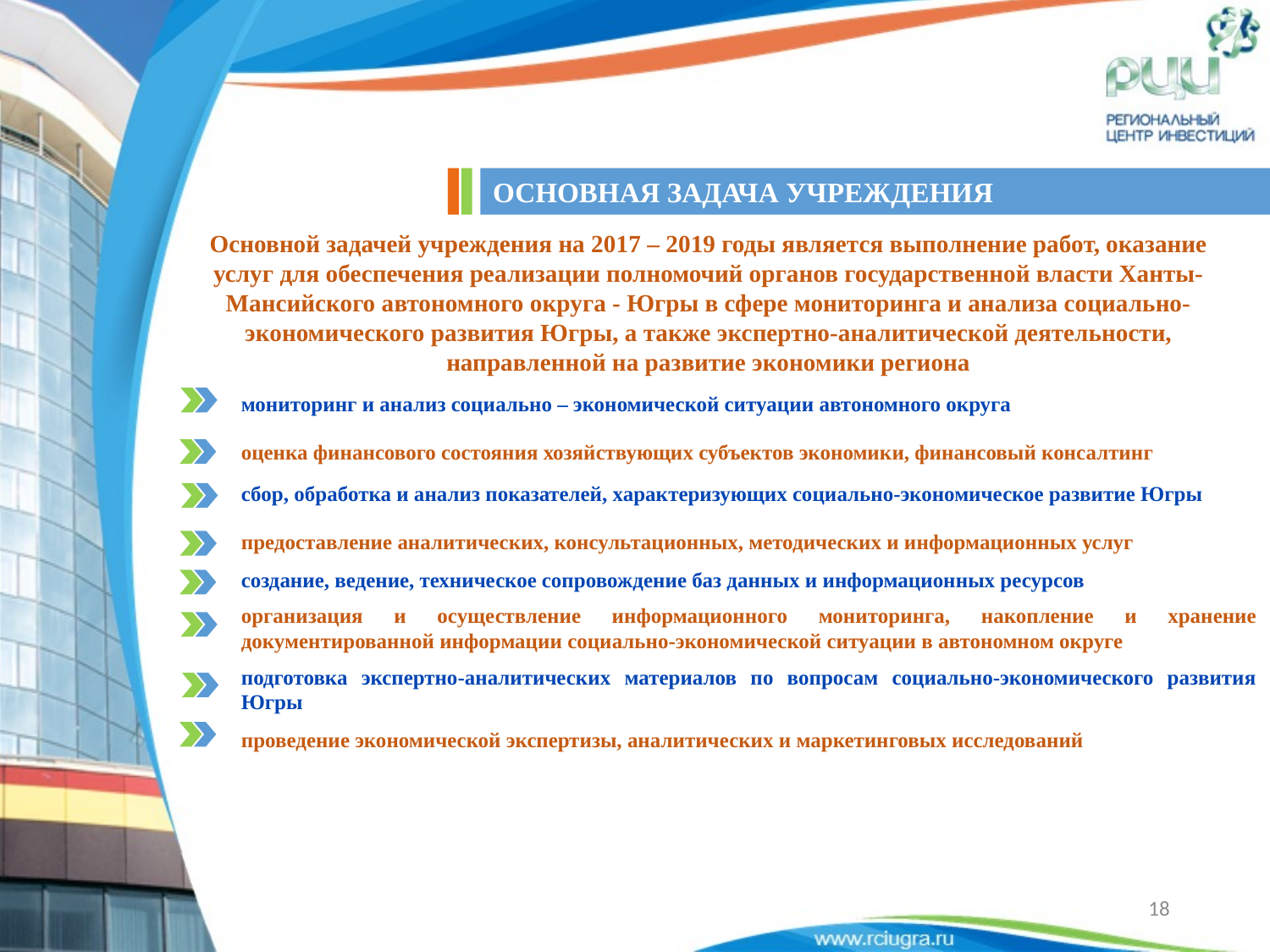

Основная задача УЧреждения
Основной задачей учреждения на 2017 – 2019 годы является выполнение работ, оказание услуг для обеспечения реализации полномочий органов государственной власти Ханты-Мансийского автономного округа - Югры в сфере мониторинга и анализа социально-экономического развития Югры, а также экспертно-аналитической деятельности, направленной на развитие экономики региона
мониторинг и анализ социально – экономической ситуации автономного округа

оценка финансового состояния хозяйствующих субъектов экономики, финансовый консалтинг

сбор, обработка и анализ показателей, характеризующих социально-экономическое развитие Югры

предоставление аналитических, консультационных, методических и информационных услуг
создание, ведение, техническое сопровождение баз данных и информационных ресурсов

организация и осуществление информационного мониторинга, накопление и хранение документированной информации социально-экономической ситуации в автономном округе

подготовка экспертно-аналитических материалов по вопросам социально-экономического развития Югры
проведение экономической экспертизы, аналитических и маркетинговых исследований

18